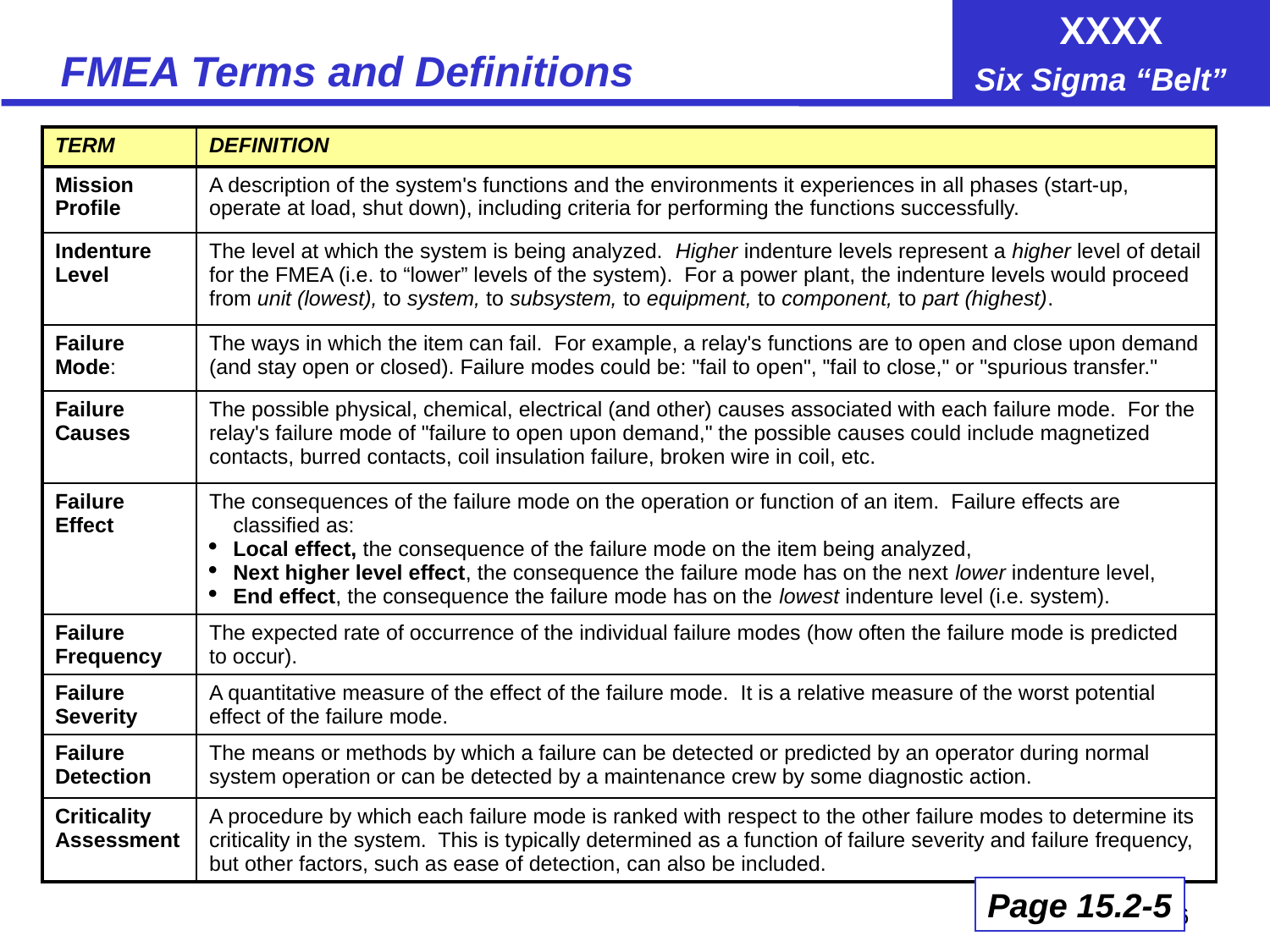

# FMEA Terms and Definitions
| TERM | DEFINITION |
| --- | --- |
| Mission Profile | A description of the system's functions and the environments it experiences in all phases (start-up, operate at load, shut down), including criteria for performing the functions successfully. |
| Indenture Level | The level at which the system is being analyzed. Higher indenture levels represent a higher level of detail for the FMEA (i.e. to “lower” levels of the system). For a power plant, the indenture levels would proceed from unit (lowest), to system, to subsystem, to equipment, to component, to part (highest). |
| Failure Mode: | The ways in which the item can fail. For example, a relay's functions are to open and close upon demand (and stay open or closed). Failure modes could be: "fail to open", "fail to close," or "spurious transfer." |
| Failure Causes | The possible physical, chemical, electrical (and other) causes associated with each failure mode. For the relay's failure mode of "failure to open upon demand," the possible causes could include magnetized contacts, burred contacts, coil insulation failure, broken wire in coil, etc. |
| Failure Effect | The consequences of the failure mode on the operation or function of an item. Failure effects are classified as: Local effect, the consequence of the failure mode on the item being analyzed, Next higher level effect, the consequence the failure mode has on the next lower indenture level, End effect, the consequence the failure mode has on the lowest indenture level (i.e. system). |
| Failure Frequency | The expected rate of occurrence of the individual failure modes (how often the failure mode is predicted to occur). |
| Failure Severity | A quantitative measure of the effect of the failure mode. It is a relative measure of the worst potential effect of the failure mode. |
| Failure Detection | The means or methods by which a failure can be detected or predicted by an operator during normal system operation or can be detected by a maintenance crew by some diagnostic action. |
| Criticality Assessment | A procedure by which each failure mode is ranked with respect to the other failure modes to determine its criticality in the system. This is typically determined as a function of failure severity and failure frequency, but other factors, such as ease of detection, can also be included. |
Page 15.2-5